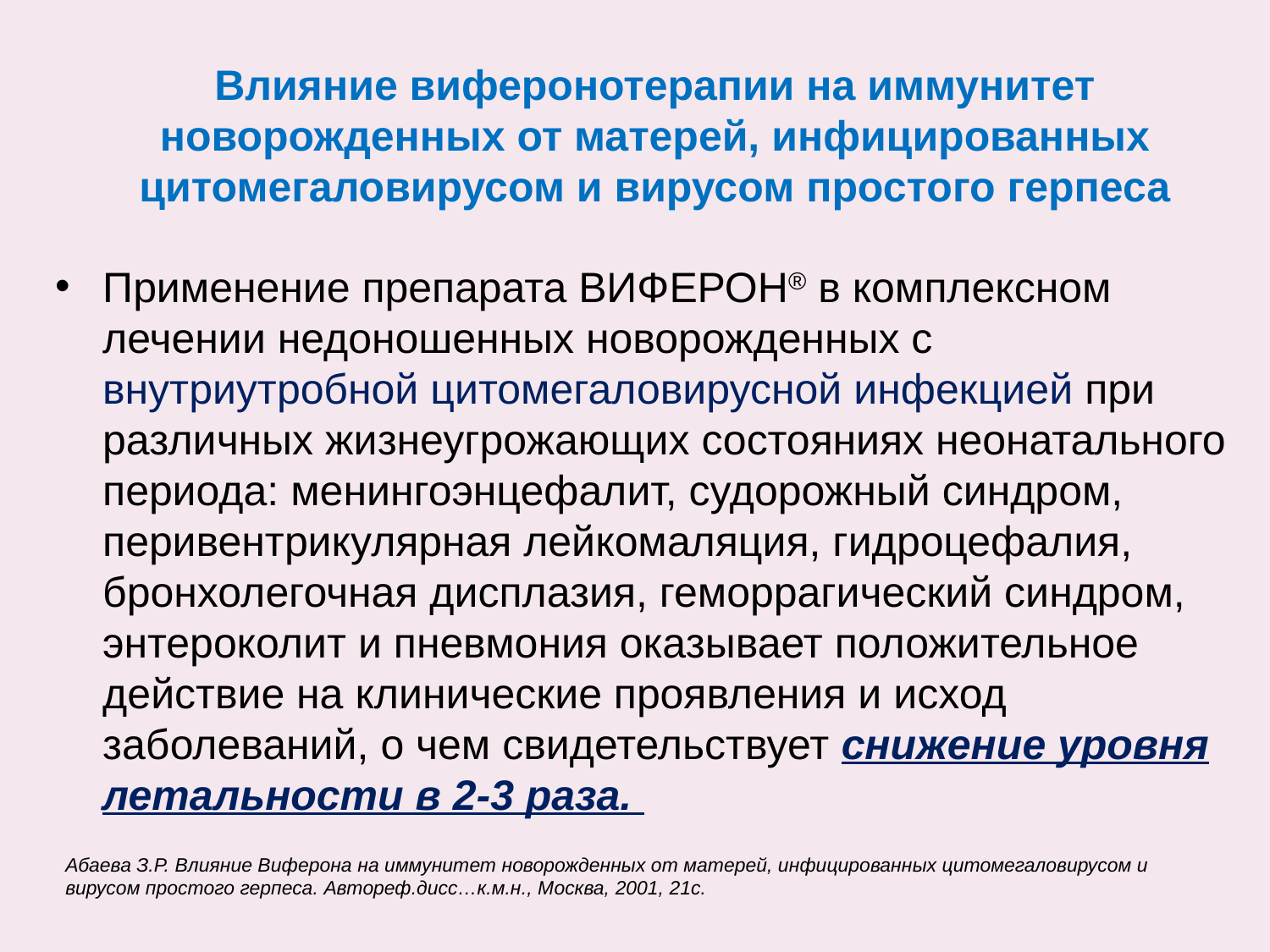

Влияние виферонотерапии на иммунитет новорожденных от матерей, инфицированных цитомегаловирусом и вирусом простого герпеса
Применение препарата ВИФЕРОН® в комплексном лечении недоношенных новорожденных с внутриутробной цитомегаловирусной инфекцией при различных жизнеугрожающих состояниях неонатального периода: менингоэнцефалит, судорожный синдром, перивентрикулярная лейкомаляция, гидроцефалия, бронхолегочная дисплазия, геморрагический синдром, энтероколит и пневмония оказывает положительное действие на клинические проявления и исход заболеваний, о чем свидетельствует снижение уровня летальности в 2-3 раза.
Абаева З.Р. Влияние Виферона на иммунитет новорожденных от матерей, инфицированных цитомегаловирусом и вирусом простого герпеса. Автореф.дисс…к.м.н., Москва, 2001, 21с.